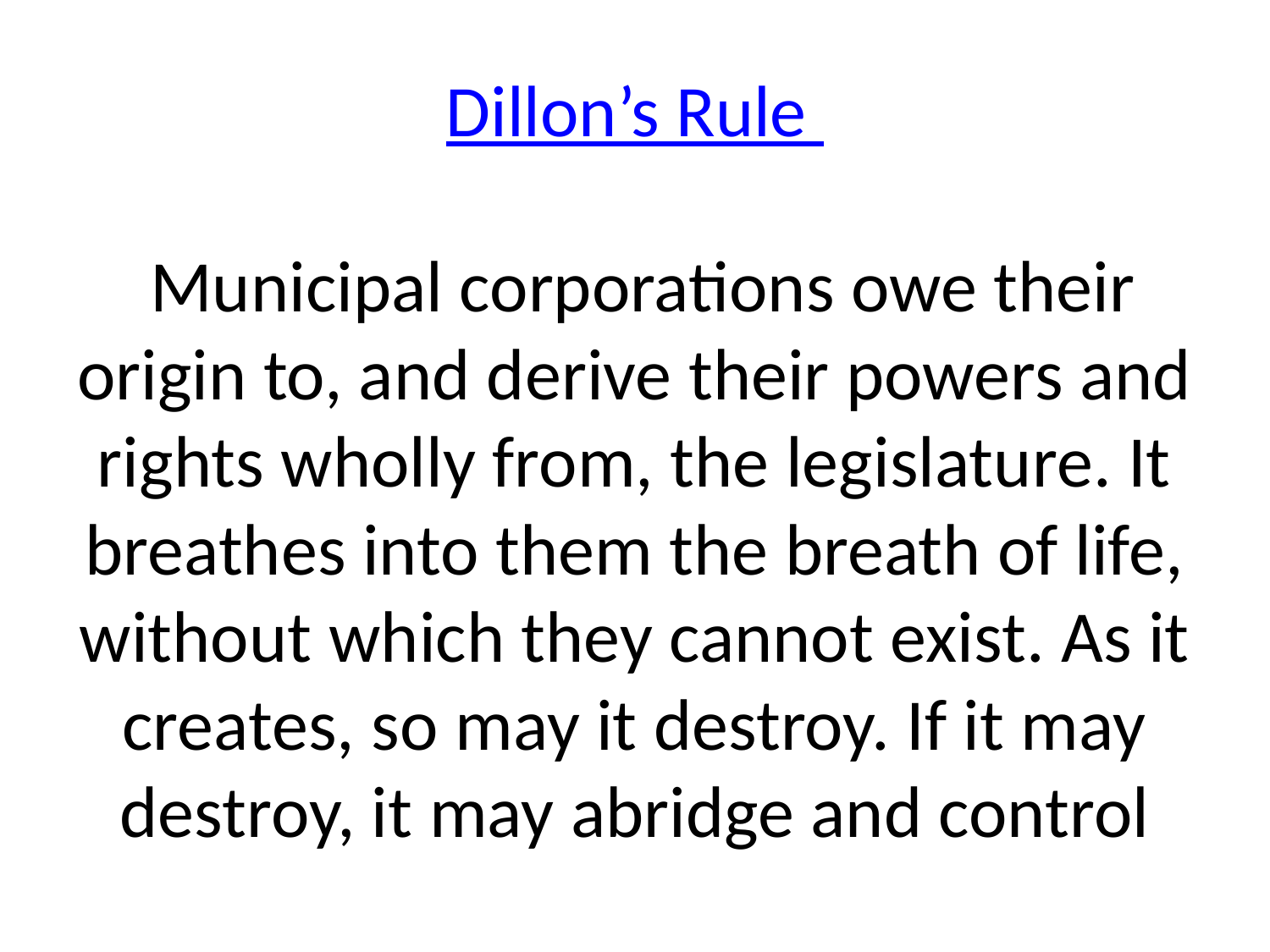

# Dillon’s Rule Municipal corporations owe their origin to, and derive their powers and rights wholly from, the legislature. It breathes into them the breath of life, without which they cannot exist. As it creates, so may it destroy. If it may destroy, it may abridge and control